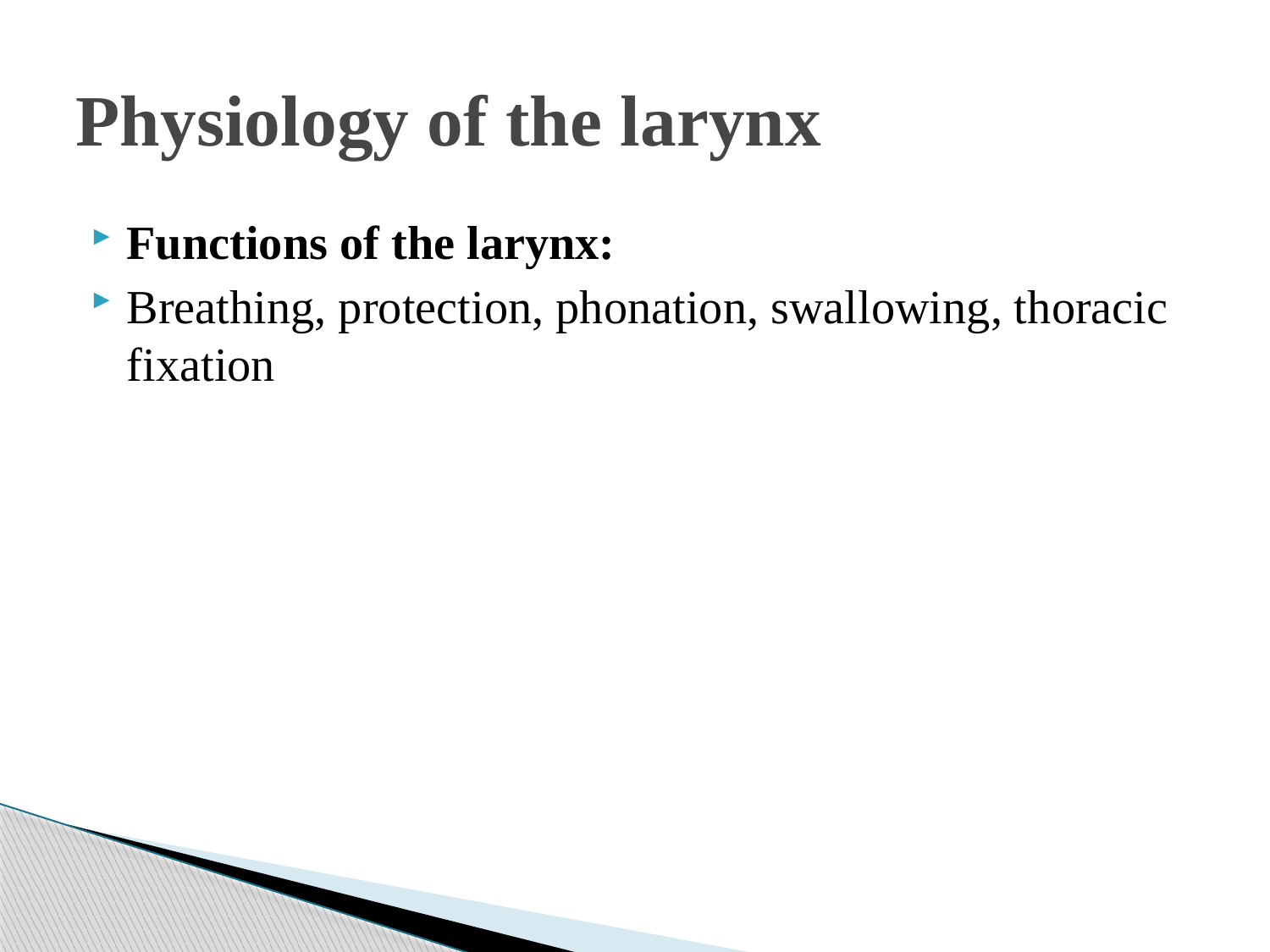

# Physiology of the larynx
Functions of the larynx:
Breathing, protection, phonation, swallowing, thoracic fixation